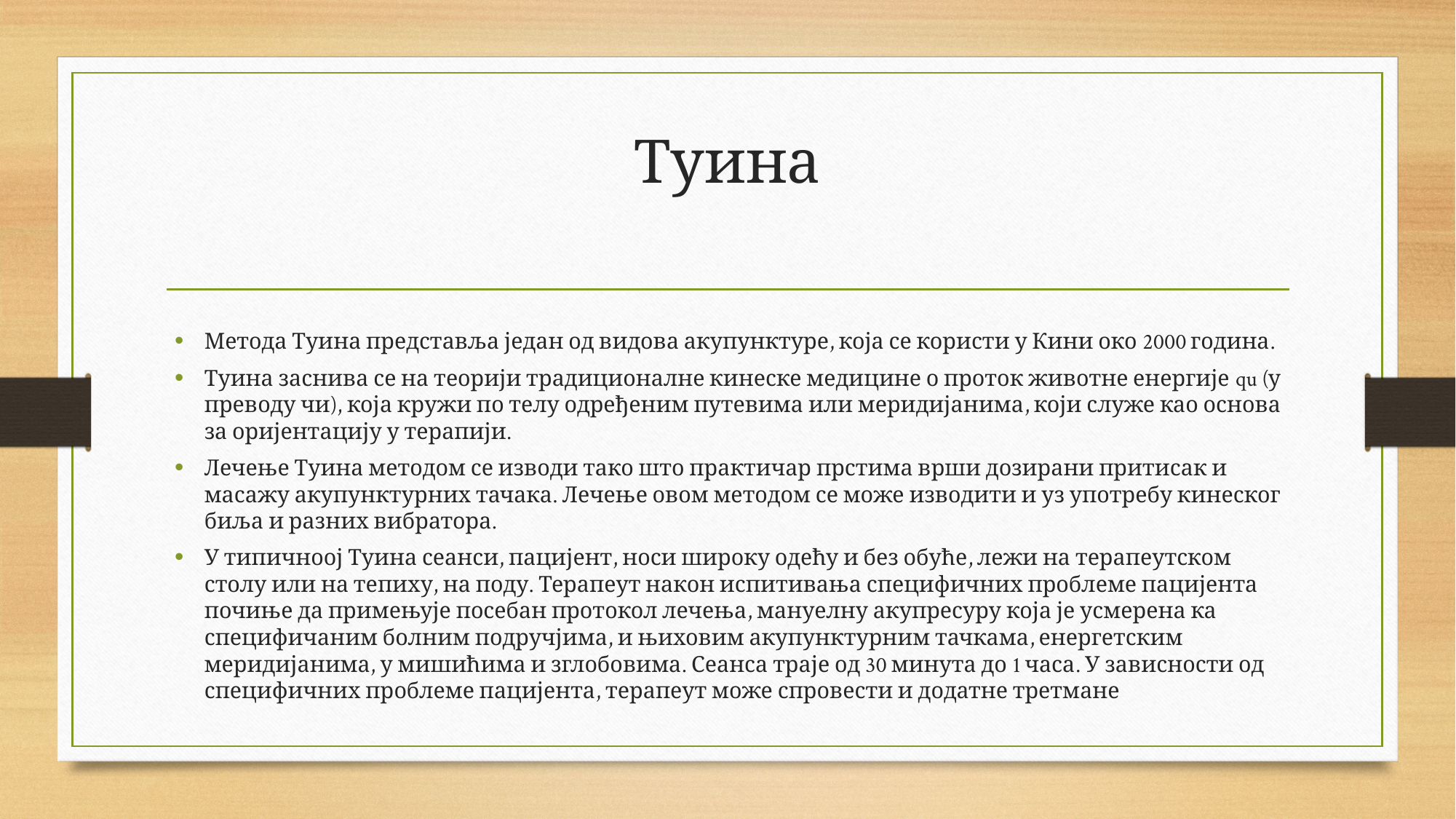

# Туина

Метода Туина представља један од видова акупунктуре, која се користи у Кини око 2000 година.
Туина заснива се на теорији традиционалне кинеске медицине о проток животне енергије qu (у преводу чи), која кружи по телу одређеним путевима или меридијанима, који служе као основа за оријентацију у терапији.
Лечење Туина методом се изводи тако што практичар прстима врши дозирани притисак и масажу акупунктурних тачака. Лечење овом методом се може изводити и уз употребу кинеског биља и разних вибратора.
У типичноој Туина сеанси, пацијент, носи широку одећу и без обуће, лежи на терапеутском столу или на тепиху, на поду. Терапеут након испитивања специфичних проблеме пацијента почиње да примењује посебан протокол лечења, мануелну акупресуру која је усмерена ка специфичаним болним подручјима, и њиховим акупунктурним тачкама, енергетским меридијанима, у мишићима и зглобовима. Сеанса траје од 30 минута до 1 часа. У зависности од специфичних проблеме пацијента, терапеут може спровести и додатне третмане